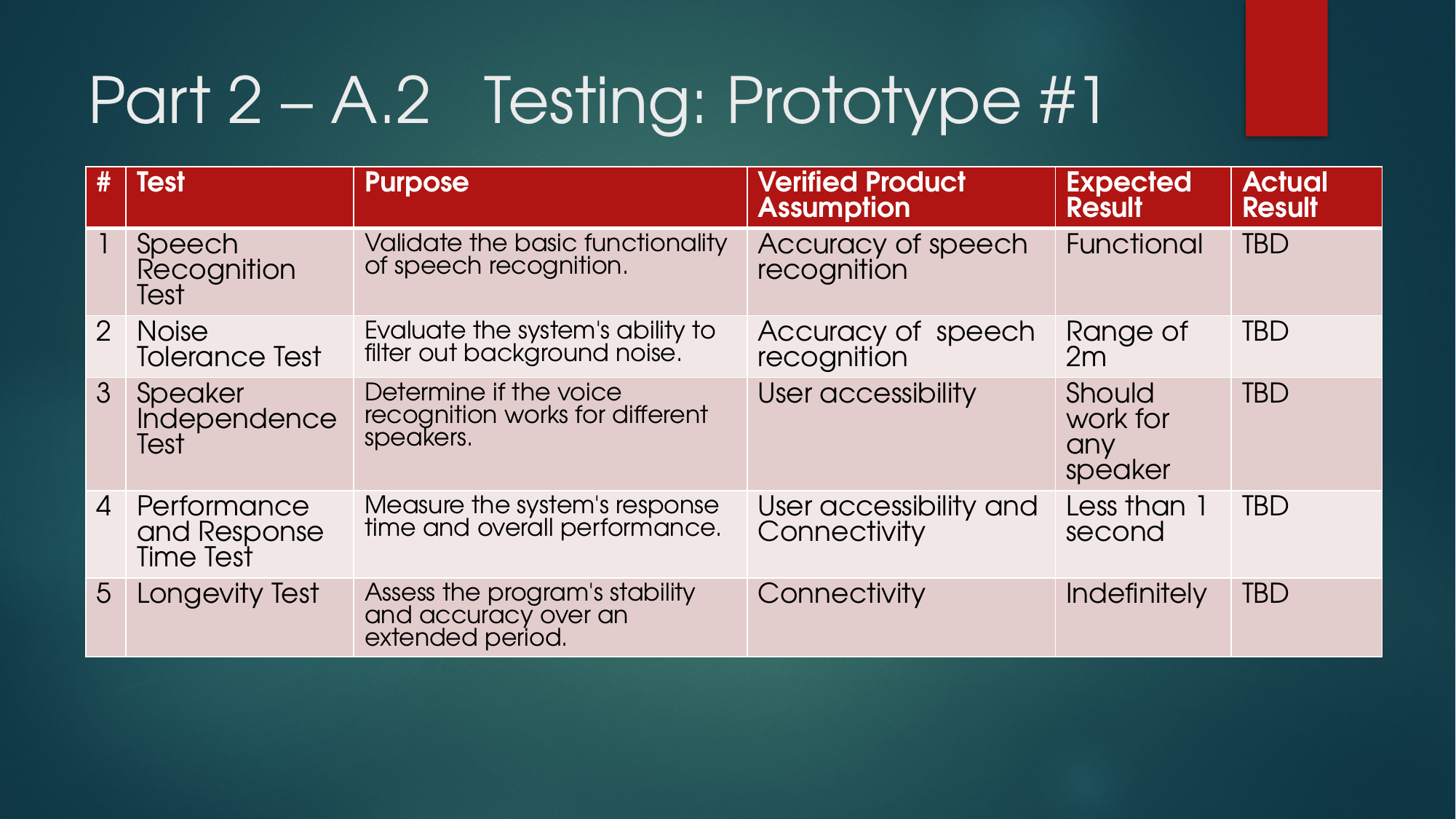

# Part 2 – A.2   Testing: Prototype #1
| # | Test | Purpose | Verified Product Assumption | Expected Result | Actual Result |
| --- | --- | --- | --- | --- | --- |
| 1 | Speech Recognition Test | Validate the basic functionality of speech recognition. | Accuracy of speech recognition | Functional | TBD |
| 2 | Noise Tolerance Test | Evaluate the system's ability to filter out background noise. | Accuracy of  speech recognition | Range of 2m | TBD |
| 3 | Speaker Independence Test | Determine if the voice recognition works for different speakers. | User accessibility | Should work for any speaker | TBD |
| 4 | Performance and Response Time Test | Measure the system's response time and overall performance. | User accessibility and Connectivity | Less than 1 second | TBD |
| 5 | Longevity Test | Assess the program's stability and accuracy over an extended period. | Connectivity | Indefinitely | TBD |